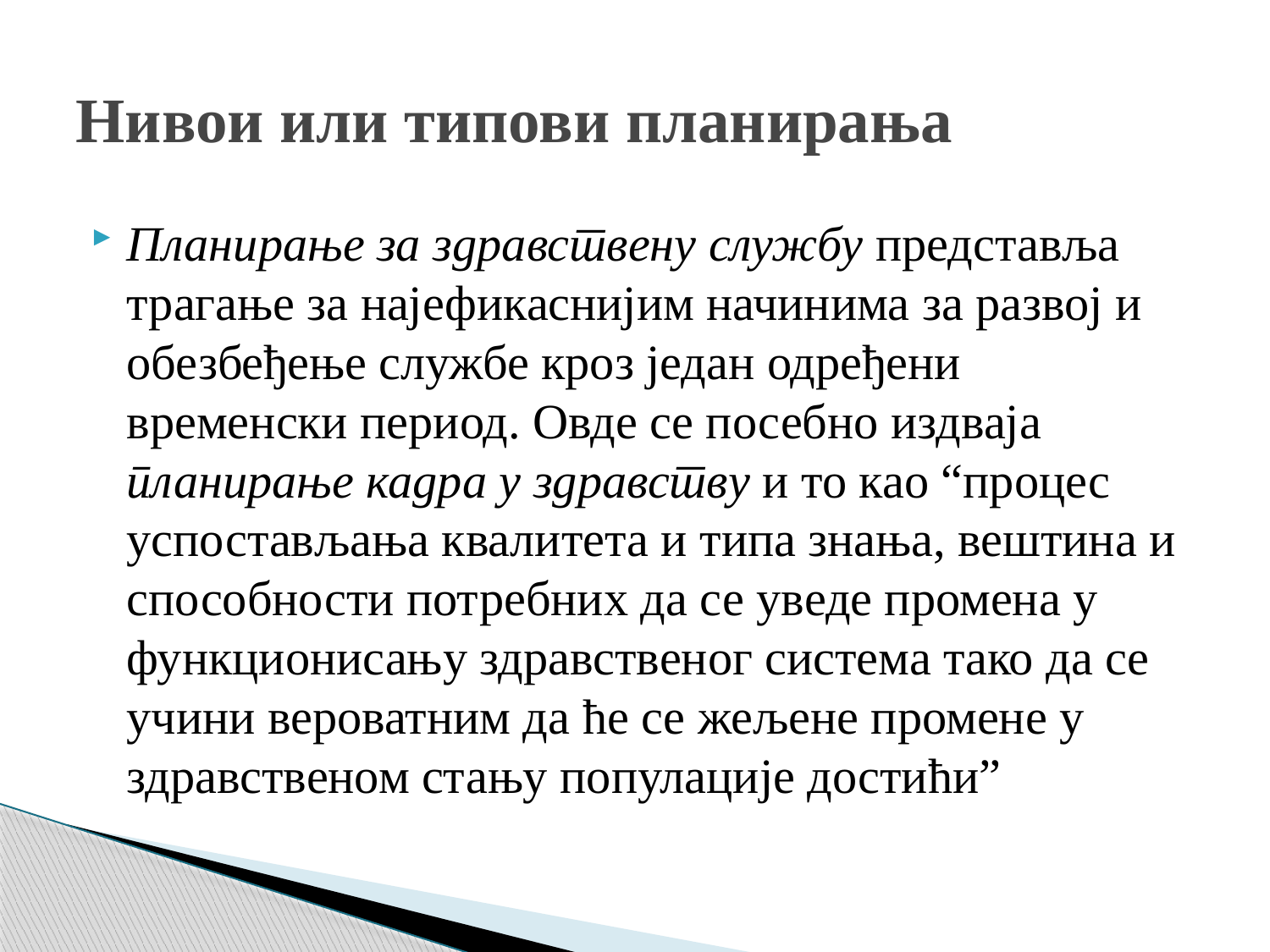

# Нивои или типови планирања
Планирање за здравствену службу представља трагање за најефикаснијим начинима за развој и обезбеђење службе кроз један одређени временски период. Овде се посебно издваја планирање кадра у здравству и то као “процес успостављања квалитета и типа знања, вештина и способности потребних да се уведе промена у функционисању здравственог система тако да се учини вероватним да ће се жељене промене у здравственом стању популације достићи”